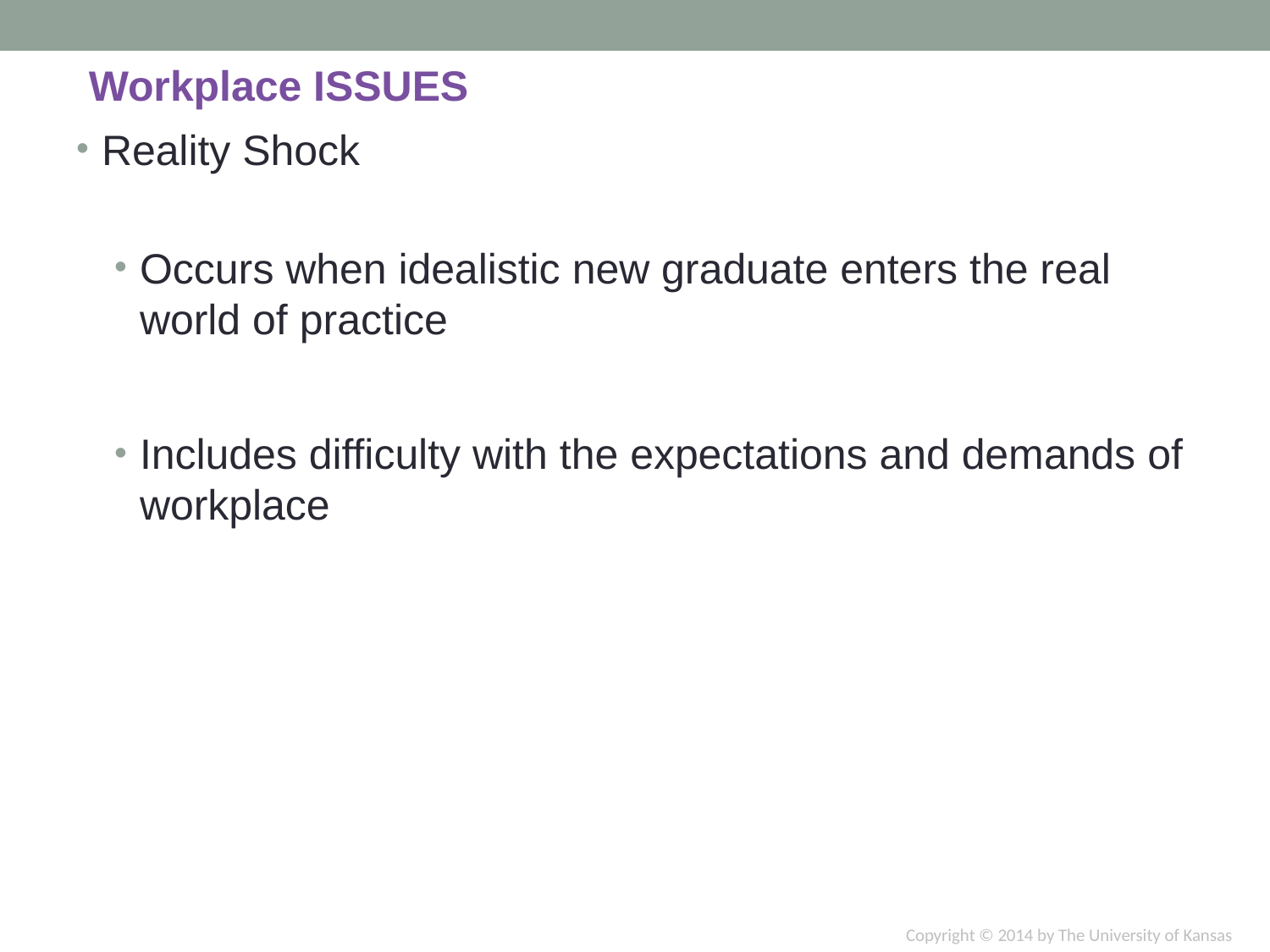

Workplace ISSUES
Reality Shock

Occurs when idealistic new graduate enters the real world of practice

Includes difficulty with the expectations and demands of workplace